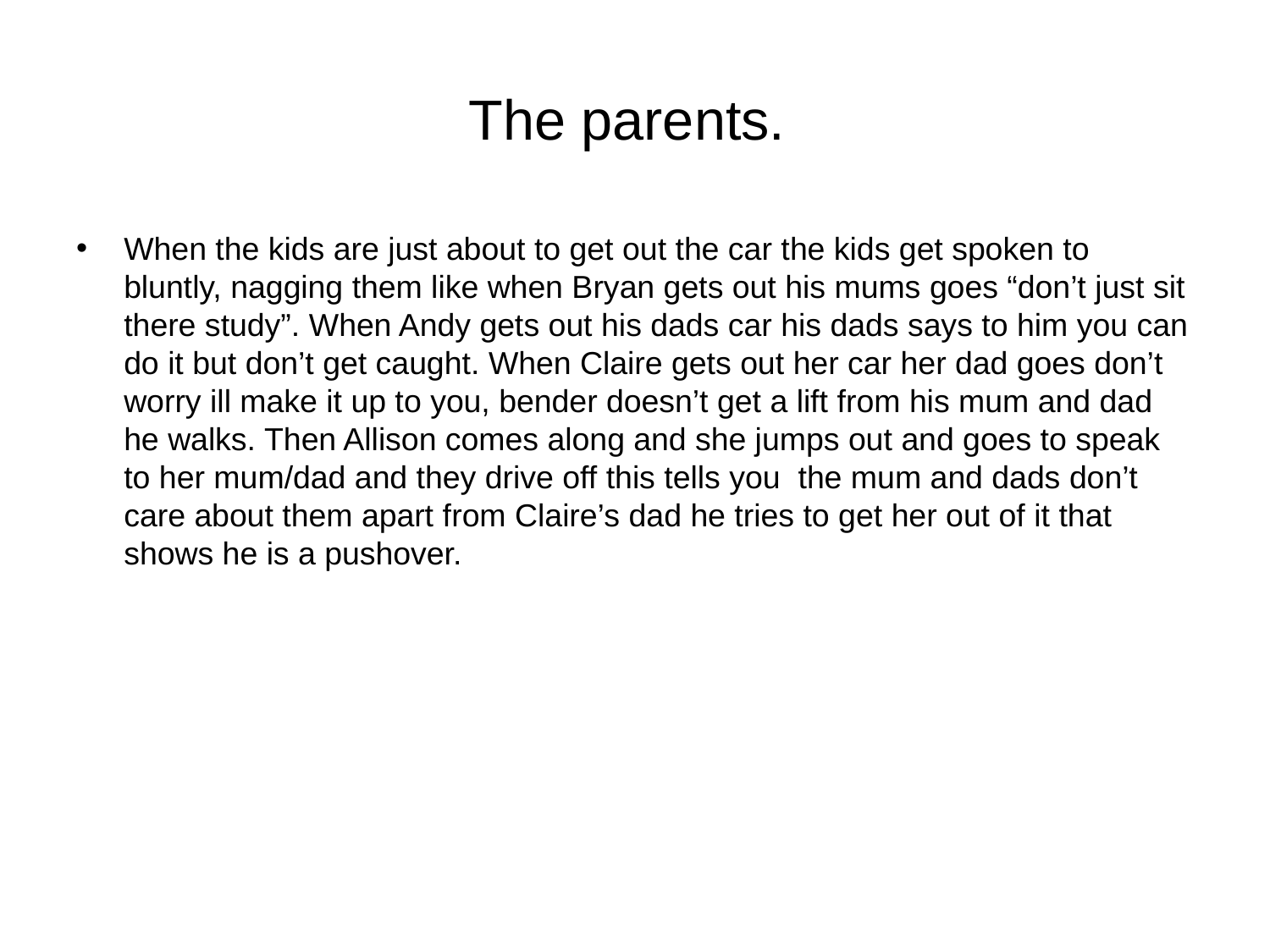

# The parents.
When the kids are just about to get out the car the kids get spoken to bluntly, nagging them like when Bryan gets out his mums goes “don’t just sit there study”. When Andy gets out his dads car his dads says to him you can do it but don’t get caught. When Claire gets out her car her dad goes don’t worry ill make it up to you, bender doesn’t get a lift from his mum and dad he walks. Then Allison comes along and she jumps out and goes to speak to her mum/dad and they drive off this tells you  the mum and dads don’t care about them apart from Claire’s dad he tries to get her out of it that shows he is a pushover.